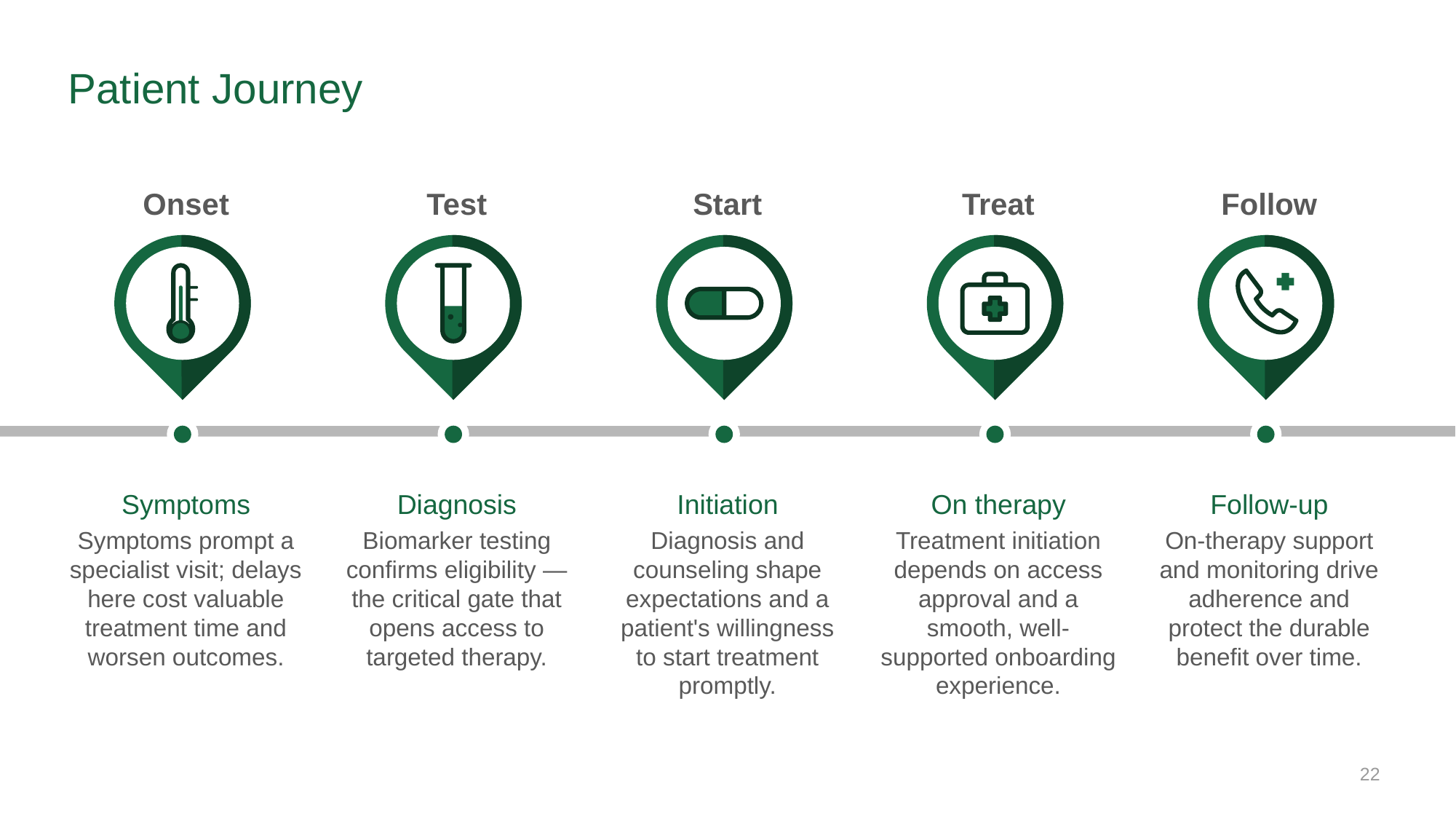

# Patient Journey
Onset
Test
Start
Treat
Follow

Symptoms
Diagnosis
Initiation
On therapy
Follow-up
Symptoms prompt a specialist visit; delays here cost valuable treatment time and worsen outcomes.
Biomarker testing confirms eligibility — the critical gate that opens access to targeted therapy.
Diagnosis and counseling shape expectations and a patient's willingness to start treatment promptly.
Treatment initiation depends on access approval and a smooth, well-supported onboarding experience.
On-therapy support and monitoring drive adherence and protect the durable benefit over time.
22